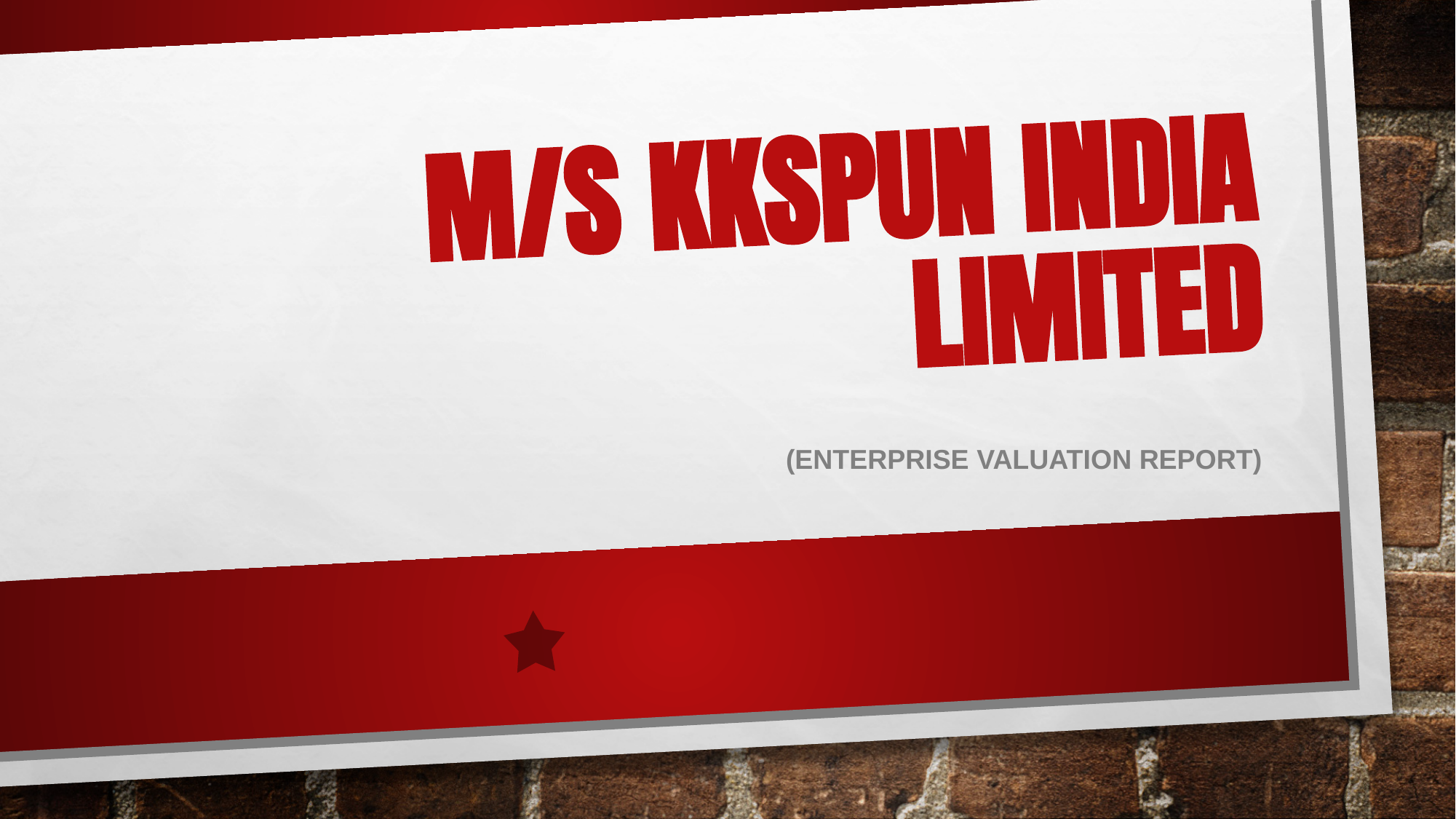

# M/s KKSPUN INDIA LIMITED
(ENTERPRISE VALUATION REPORT)